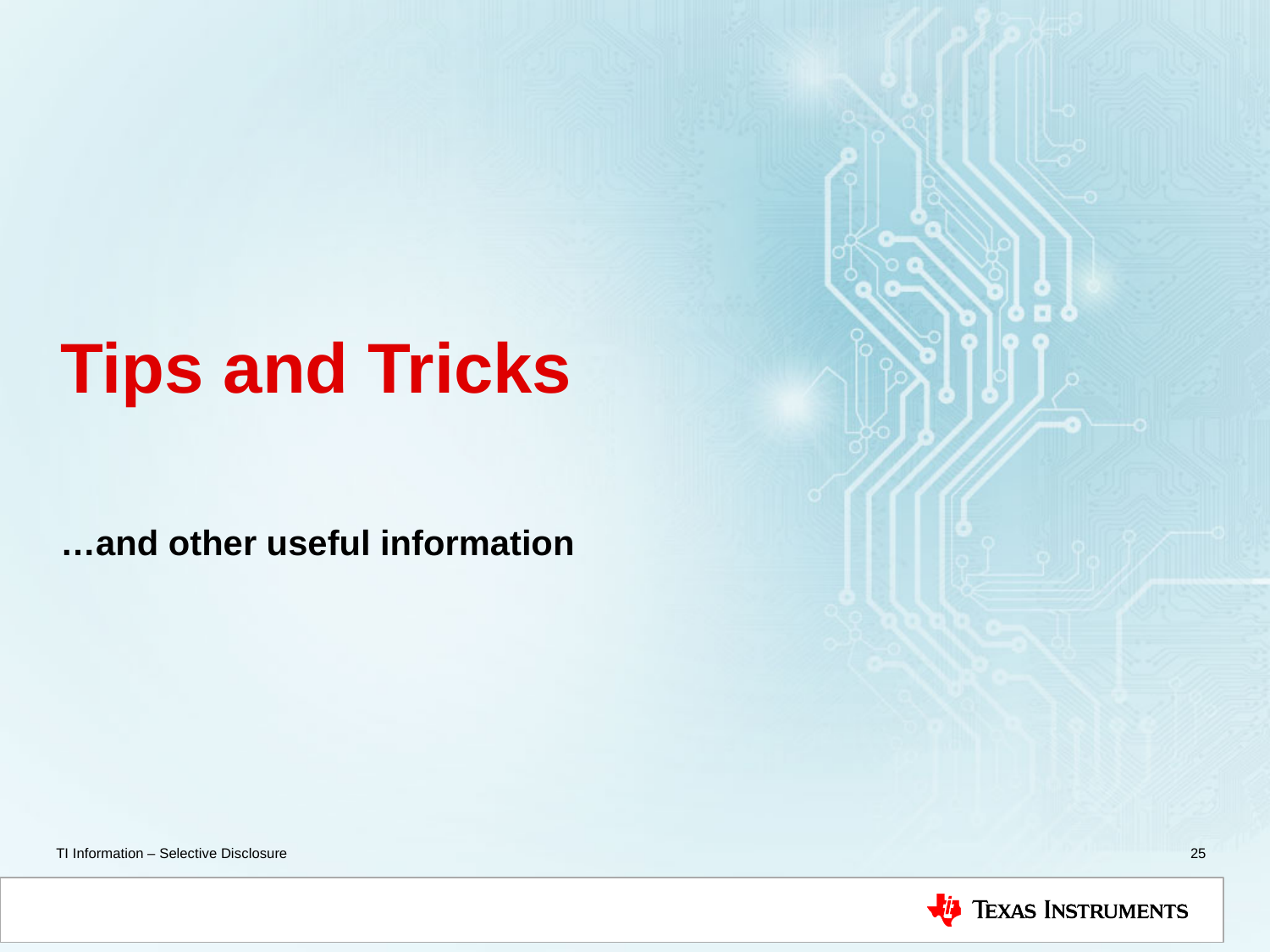

# Tips and Tricks
…and other useful information
25